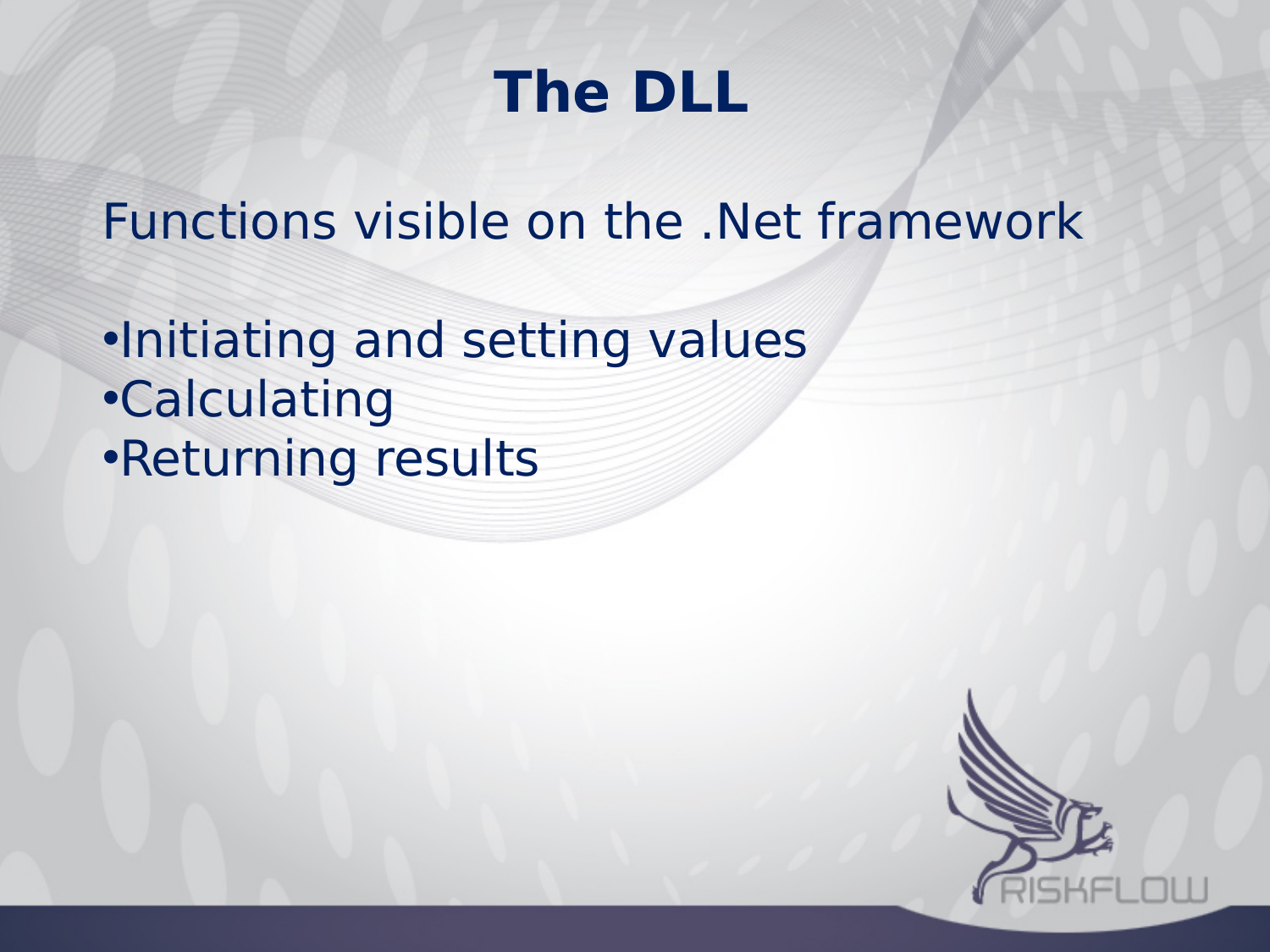

The DLL
Functions visible on the .Net framework

Initiating and setting values
Calculating
Returning results